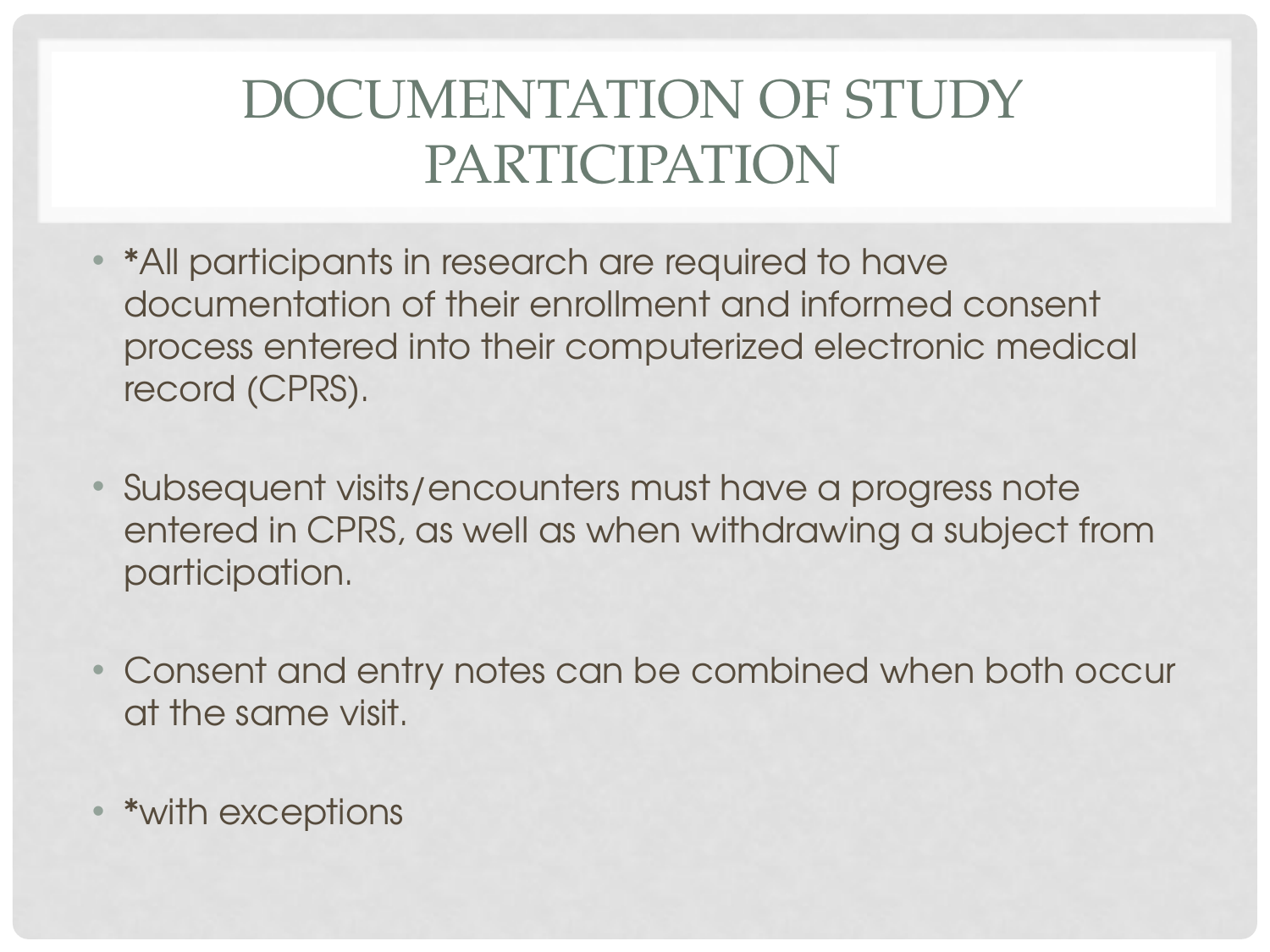

# Documentation of Study Participation
*All participants in research are required to have documentation of their enrollment and informed consent process entered into their computerized electronic medical record (CPRS).

Subsequent visits/encounters must have a progress note entered in CPRS, as well as when withdrawing a subject from participation.

Consent and entry notes can be combined when both occur at the same visit.

*with exceptions